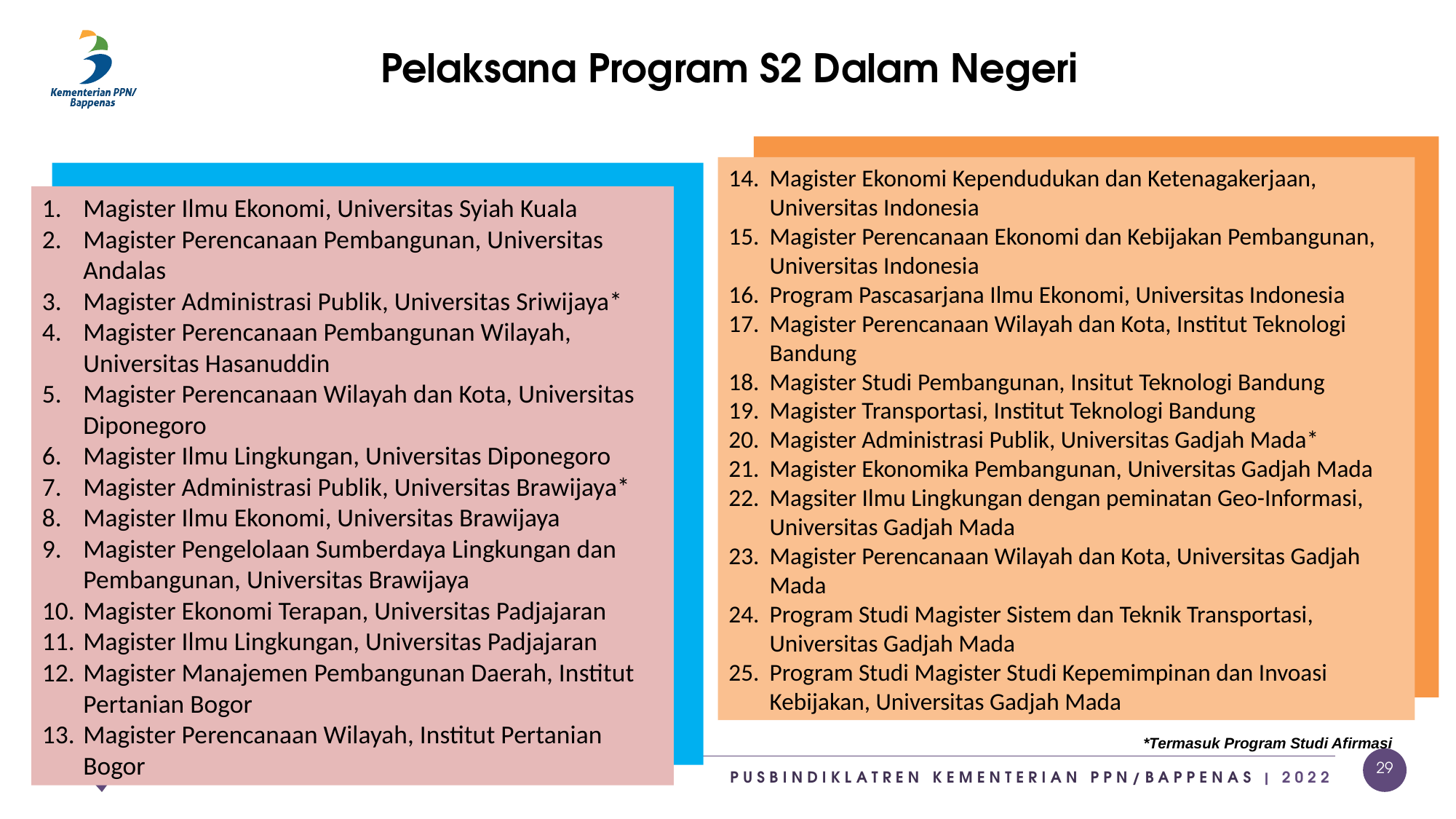

# Pelaksana Program S2 Dalam Negeri

Magister Ekonomi Kependudukan dan Ketenagakerjaan, Universitas Indonesia
Magister Perencanaan Ekonomi dan Kebijakan Pembangunan, Universitas Indonesia
Program Pascasarjana Ilmu Ekonomi, Universitas Indonesia
Magister Perencanaan Wilayah dan Kota, Institut Teknologi Bandung
Magister Studi Pembangunan, Insitut Teknologi Bandung
Magister Transportasi, Institut Teknologi Bandung
Magister Administrasi Publik, Universitas Gadjah Mada*
Magister Ekonomika Pembangunan, Universitas Gadjah Mada
Magsiter Ilmu Lingkungan dengan peminatan Geo-Informasi, Universitas Gadjah Mada
Magister Perencanaan Wilayah dan Kota, Universitas Gadjah Mada
Program Studi Magister Sistem dan Teknik Transportasi, Universitas Gadjah Mada
Program Studi Magister Studi Kepemimpinan dan Invoasi Kebijakan, Universitas Gadjah Mada

Magister Ilmu Ekonomi, Universitas Syiah Kuala
Magister Perencanaan Pembangunan, Universitas Andalas
Magister Administrasi Publik, Universitas Sriwijaya*
Magister Perencanaan Pembangunan Wilayah, Universitas Hasanuddin
Magister Perencanaan Wilayah dan Kota, Universitas Diponegoro
Magister Ilmu Lingkungan, Universitas Diponegoro
Magister Administrasi Publik, Universitas Brawijaya*
Magister Ilmu Ekonomi, Universitas Brawijaya
Magister Pengelolaan Sumberdaya Lingkungan dan Pembangunan, Universitas Brawijaya
Magister Ekonomi Terapan, Universitas Padjajaran
Magister Ilmu Lingkungan, Universitas Padjajaran
Magister Manajemen Pembangunan Daerah, Institut Pertanian Bogor
Magister Perencanaan Wilayah, Institut Pertanian Bogor
*Termasuk Program Studi Afirmasi
29